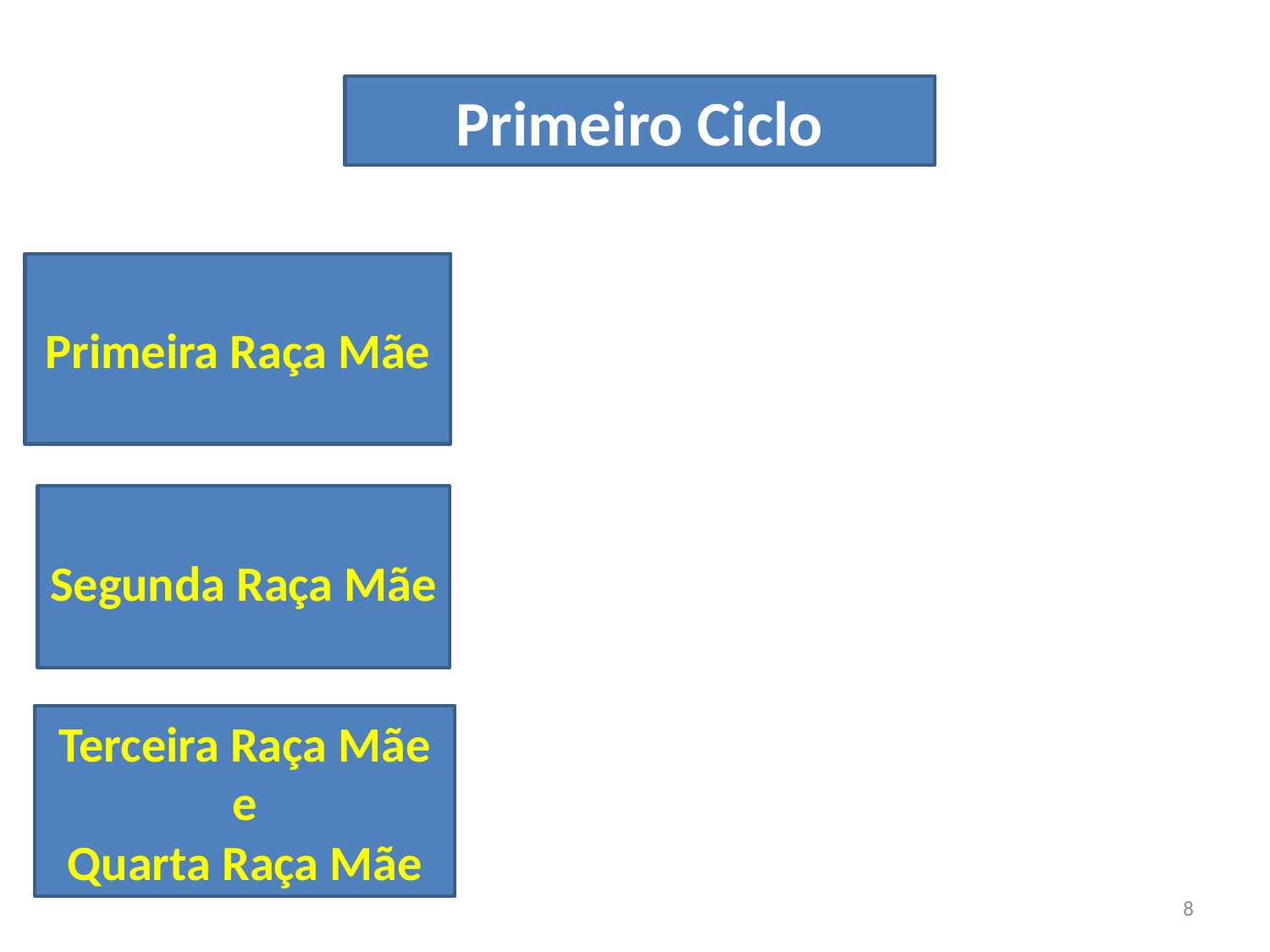

Primeiro Ciclo

Primeira Raça Mãe

Segunda Raça Mãe

Terceira Raça Mãe
e
Quarta Raça Mãe
8